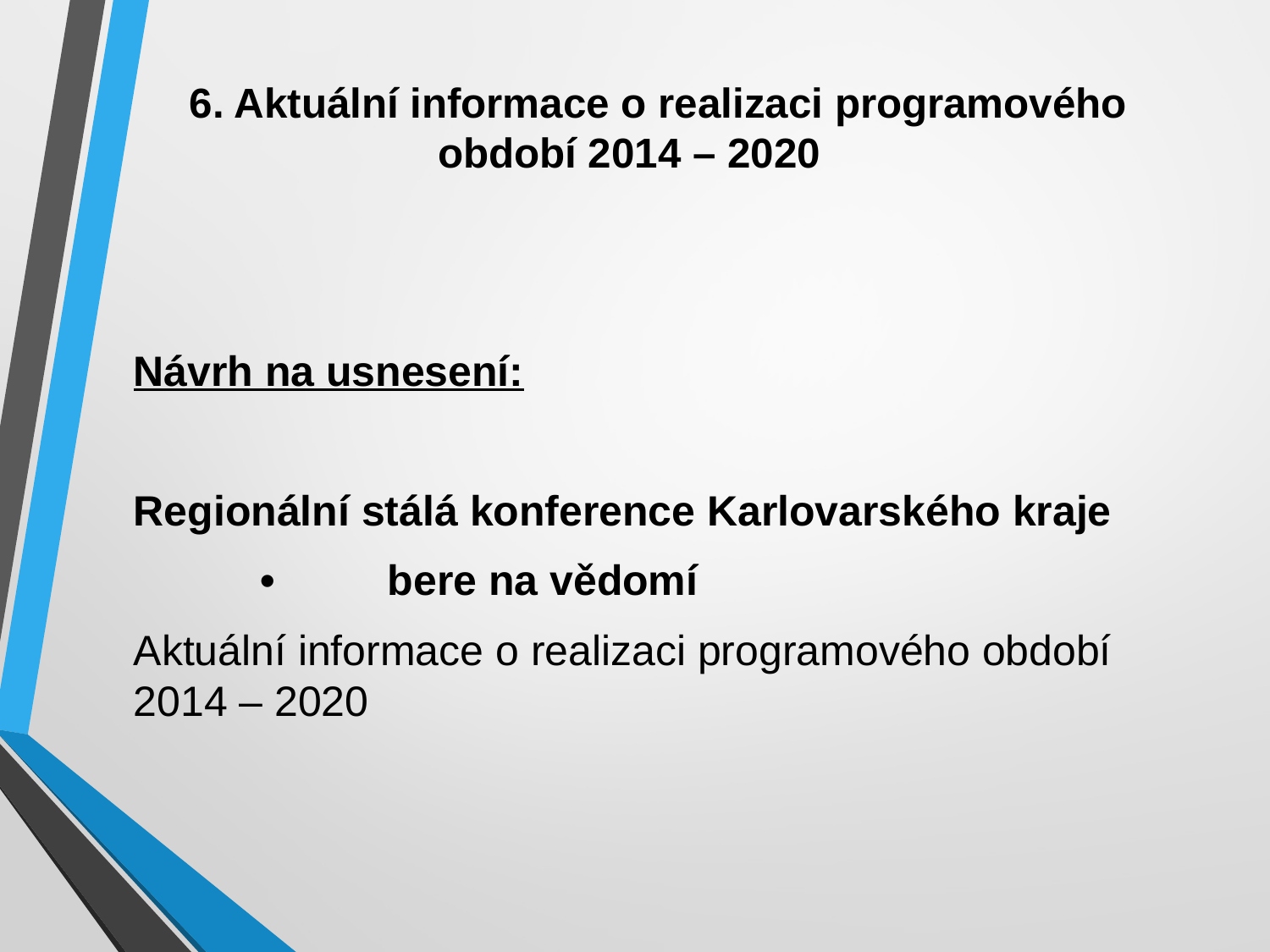

# 6. Aktuální informace o realizaci programového období 2014 – 2020
Návrh na usnesení:

Regionální stálá konference Karlovarského kraje
	•	bere na vědomí
Aktuální informace o realizaci programového období 2014 – 2020